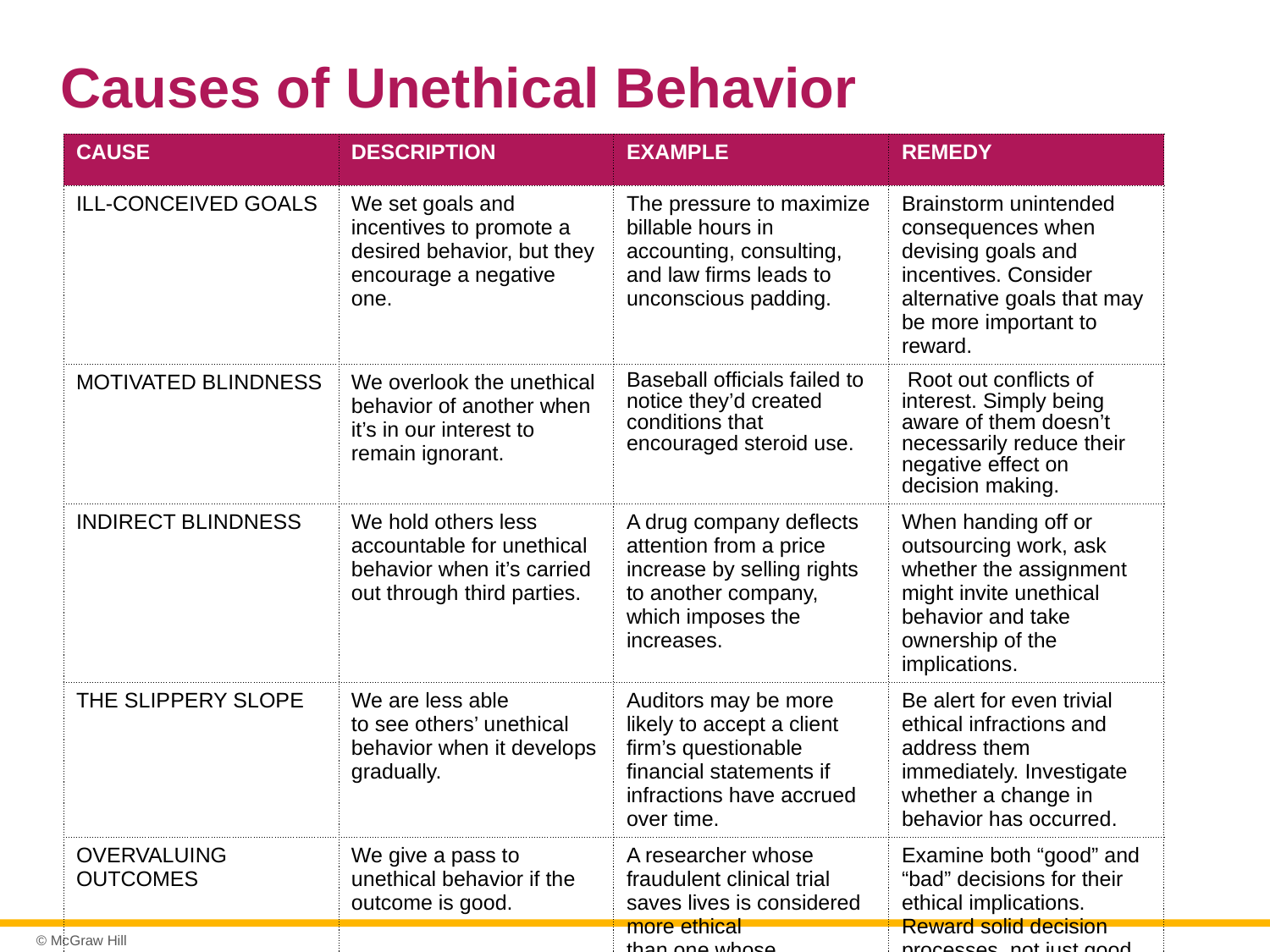

# Causes of Unethical Behavior
| CAUSE | DESCRIPTION | EXAMPLE | REMEDY |
| --- | --- | --- | --- |
| ILL-CONCEIVED GOALS | We set goals and incentives to promote a desired behavior, but they encourage a negative one. | The pressure to maximize billable hours in accounting, consulting, and law firms leads to unconscious padding. | Brainstorm unintended consequences when devising goals and incentives. Consider alternative goals that may be more important to reward. |
| MOTIVATED BLINDNESS | We overlook the unethical behavior of another when it’s in our interest to remain ignorant. | Baseball officials failed to notice they’d created conditions that encouraged steroid use. | Root out conflicts of interest. Simply being aware of them doesn’t necessarily reduce their negative effect on decision making. |
| INDIRECT BLINDNESS | We hold others less accountable for unethical behavior when it’s carried out through third parties. | A drug company deflects attention from a price increase by selling rights to another company, which imposes the increases. | When handing off or outsourcing work, ask whether the assignment might invite unethical behavior and take ownership of the implications. |
| THE SLIPPERY SLOPE | We are less able to see others’ unethical behavior when it develops gradually. | Auditors may be more likely to accept a client firm’s questionable financial statements if infractions have accrued over time. | Be alert for even trivial ethical infractions and address them immediately. Investigate whether a change in behavior has occurred. |
| OVERVALUING OUTCOMES | We give a pass to unethical behavior if the outcome is good. | A researcher whose fraudulent clinical trial saves lives is considered more ethical than one whose fraudulent trial leads to deaths. | Examine both “good” and “bad” decisions for their ethical implications. Reward solid decision processes, not just good outcomes. |